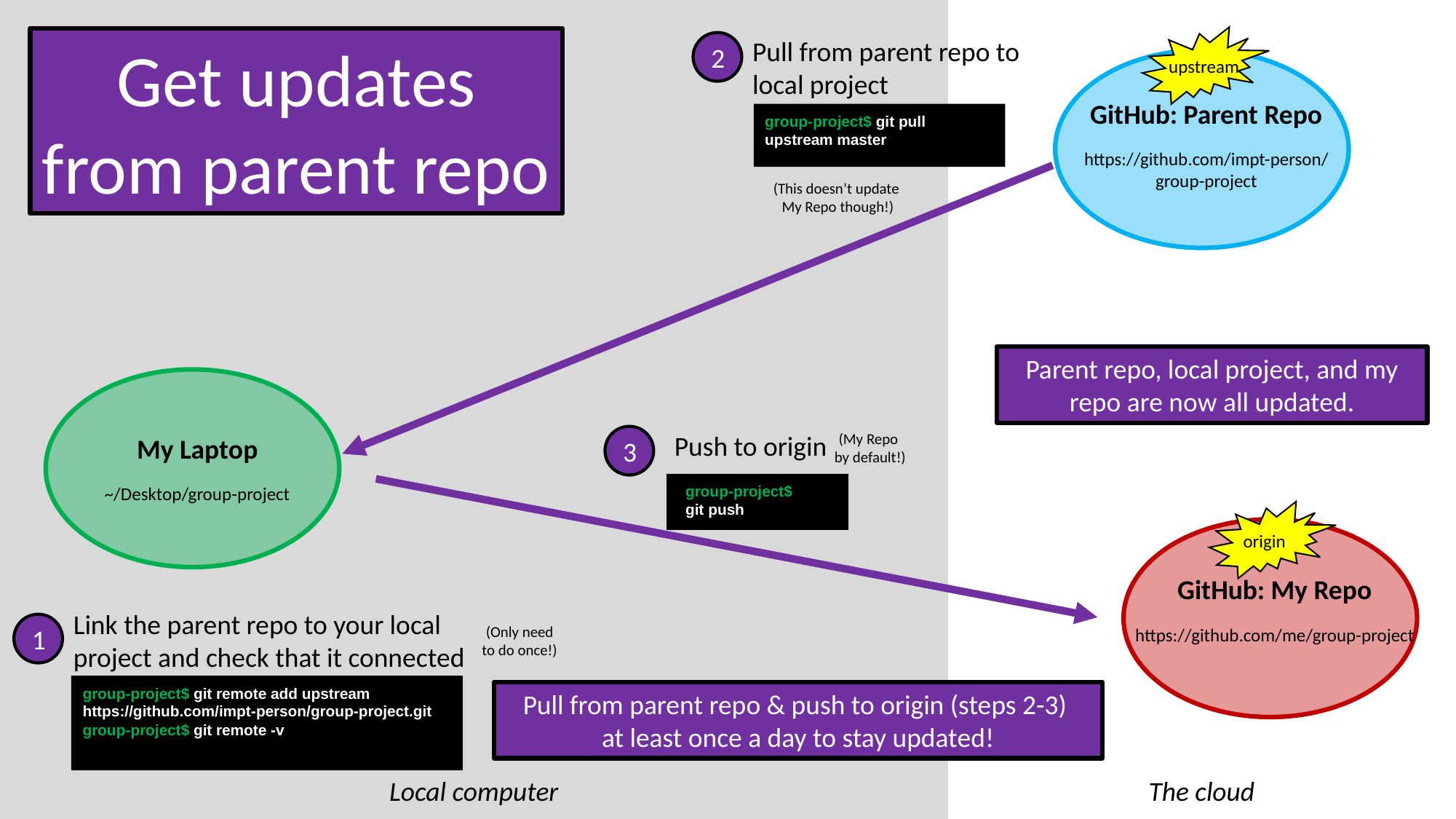

upstream
Get updates from parent repo
Pull from parent repo to local project

2

GitHub: Parent Repo

https://github.com/impt-person/group-project

group-project$ git pull
upstream master
(This doesn’t update
My Repo though!)
Parent repo, local project, and my repo are now all updated.

Push to origin
(My Repo
by default!)
My Laptop

~/Desktop/group-project

3

group-project$
git push

origin

GitHub: My Repo

https://github.com/me/group-project
Link the parent repo to your local project and check that it connected

1
(Only need
to do once!)

group-project$ git remote add upstream
https://github.com/impt-person/group-project.git
group-project$ git remote -v
Pull from parent repo & push to origin (steps 2-3)
at least once a day to stay updated!
Local computer
The cloud